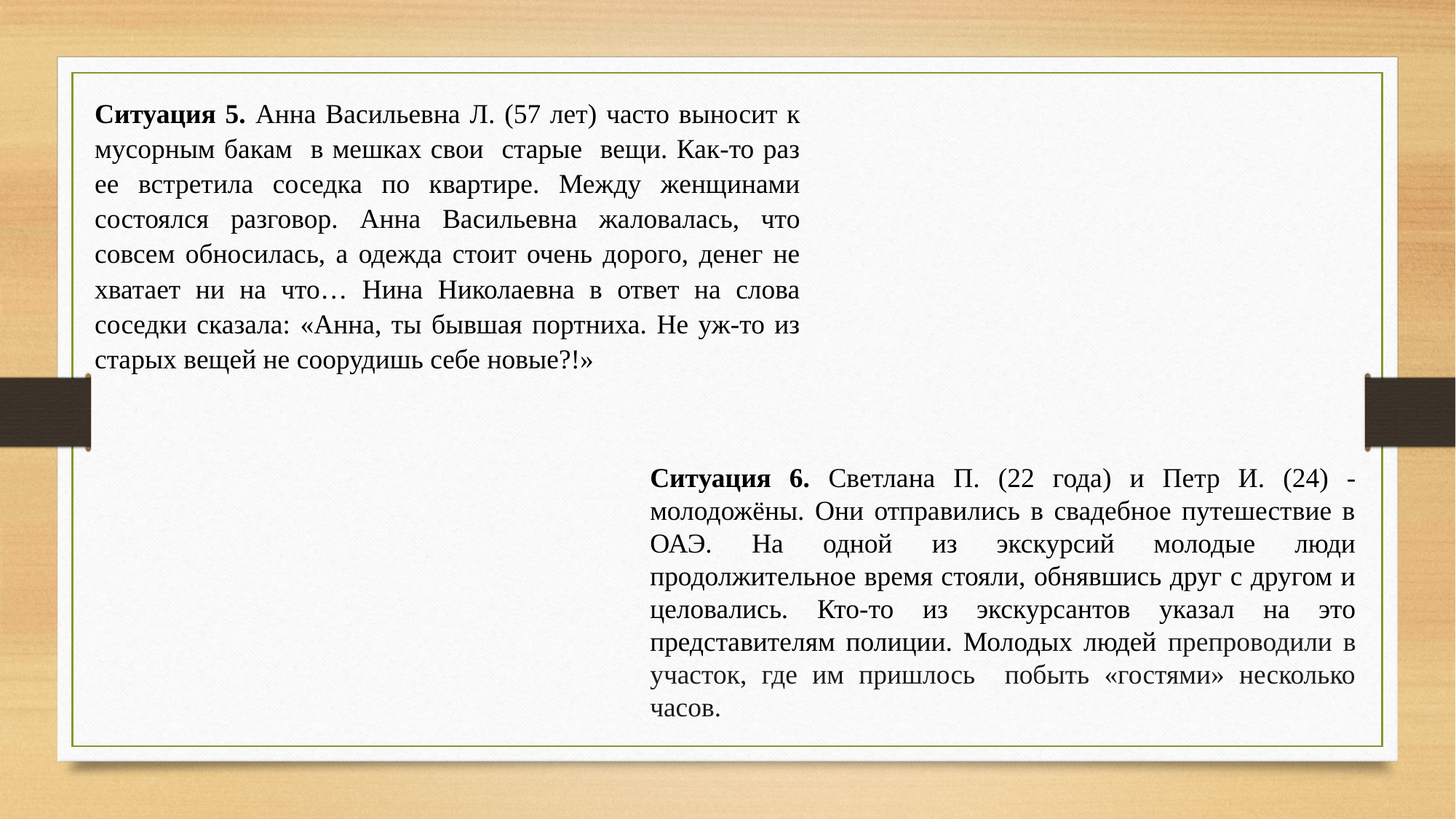

Ситуация 5. Анна Васильевна Л. (57 лет) часто выносит к мусорным бакам  в мешках свои  старые  вещи. Как-то раз ее встретила соседка по квартире. Между женщинами состоялся разговор. Анна Васильевна жаловалась, что совсем обносилась, а одежда стоит очень дорого, денег не хватает ни на что… Нина Николаевна в ответ на слова соседки сказала: «Анна, ты бывшая портниха. Не уж-то из старых вещей не соорудишь себе новые?!»
Ситуация 6. Светлана П. (22 года) и Петр И. (24) -молодожёны. Они отправились в свадебное путешествие в ОАЭ. На одной из экскурсий молодые люди продолжительное время стояли, обнявшись друг с другом и целовались. Кто-то из экскурсантов указал на это представителям полиции. Молодых людей препроводили в участок, где им пришлось  побыть «гостями» несколько часов.